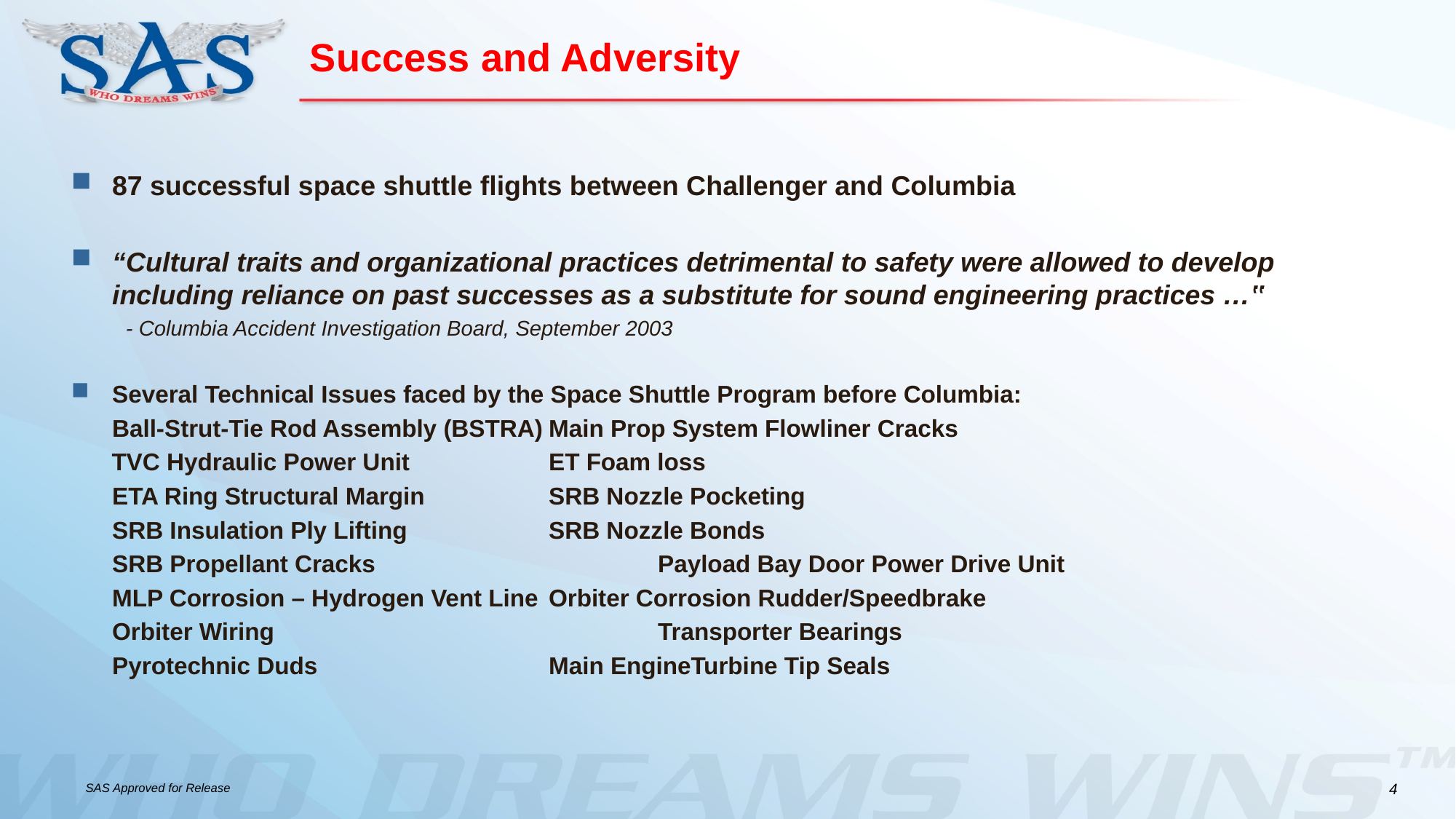

# Success and Adversity
87 successful space shuttle flights between Challenger and Columbia

“Cultural traits and organizational practices detrimental to safety were allowed to develop including reliance on past successes as a substitute for sound engineering practices …‟
- Columbia Accident Investigation Board, September 2003

Several Technical Issues faced by the Space Shuttle Program before Columbia:
	Ball-Strut-Tie Rod Assembly (BSTRA)	Main Prop System Flowliner Cracks
      TVC Hydraulic Power Unit		ET Foam loss
	ETA Ring Structural Margin		SRB Nozzle Pocketing
	SRB Insulation Ply Lifting		SRB Nozzle Bonds
	SRB Propellant Cracks			Payload Bay Door Power Drive Unit
	MLP Corrosion – Hydrogen Vent Line	Orbiter Corrosion Rudder/Speedbrake
	Orbiter Wiring				Transporter Bearings
	Pyrotechnic Duds			Main EngineTurbine Tip Seals

4